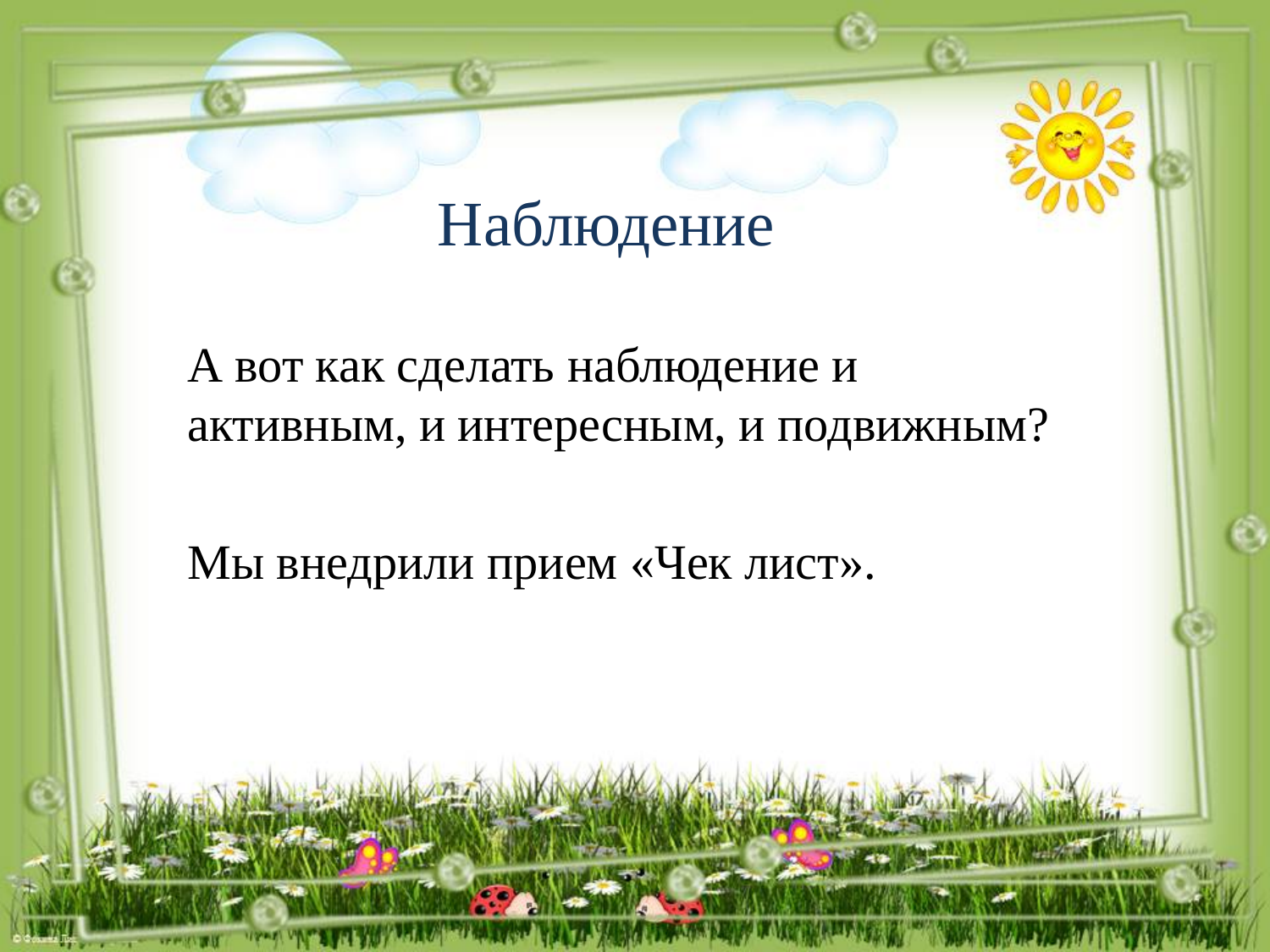

# Наблюдение
А вот как сделать наблюдение и активным, и интересным, и подвижным?

Мы внедрили прием «Чек лист».